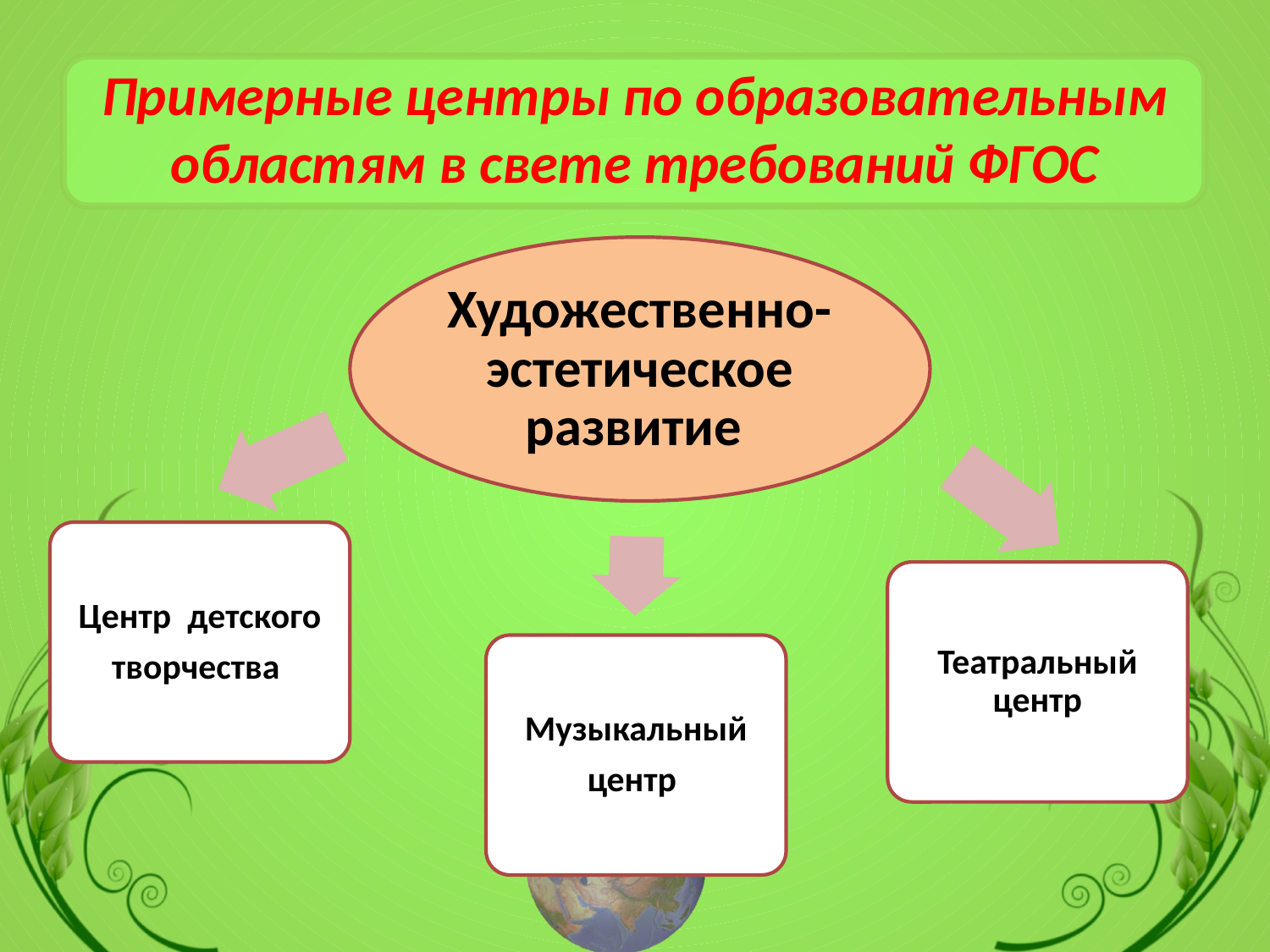

# Примерные центры по образовательным областям в свете требований ФГОС

Художественно-эстетическое развитие

Центр  детского
творчества

Театральный центр

Музыкальный
центр